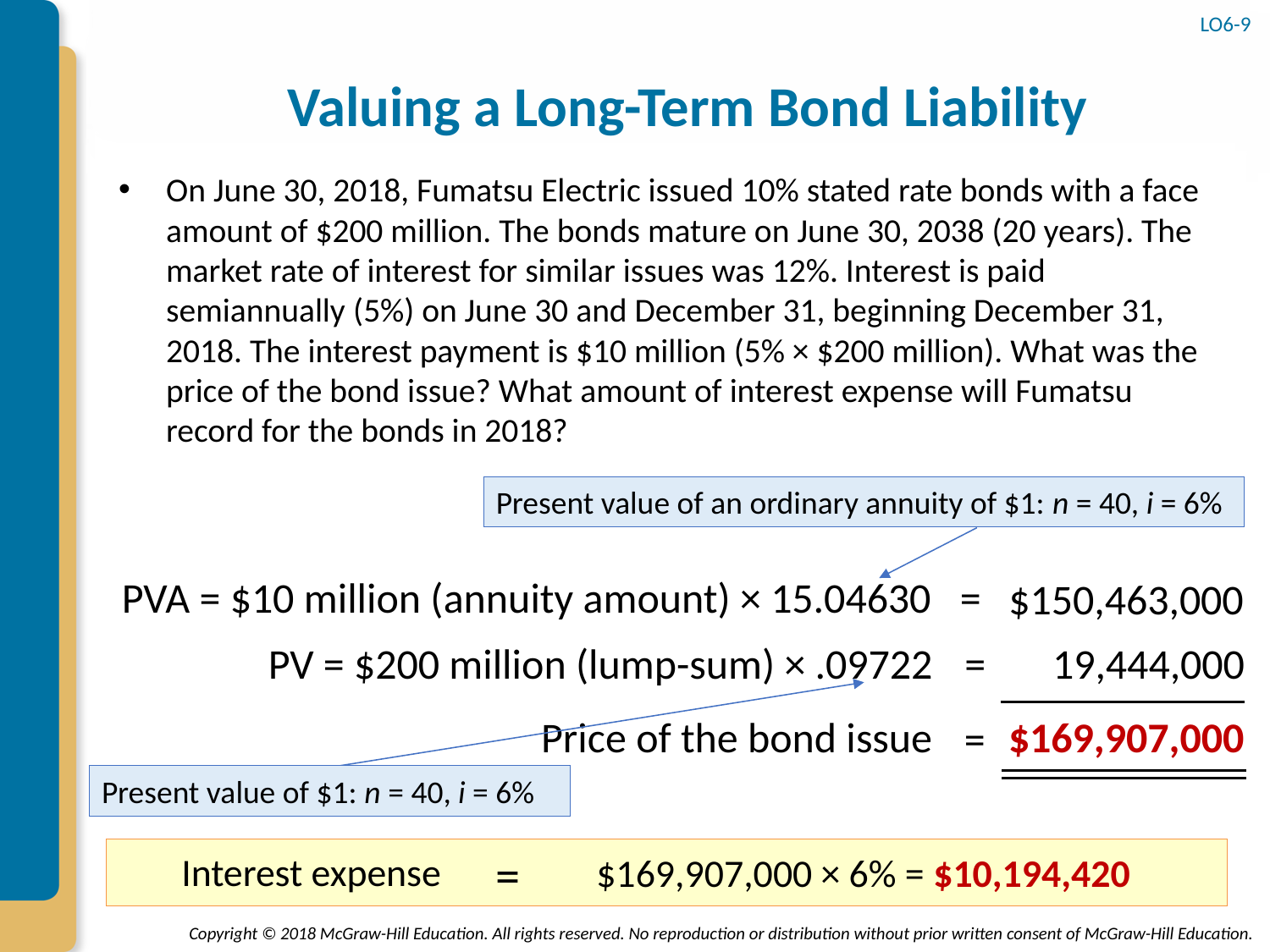

LO6-9
# Valuing a Long-Term Bond Liability
On June 30, 2018, Fumatsu Electric issued 10% stated rate bonds with a face amount of $200 million. The bonds mature on June 30, 2038 (20 years). The market rate of interest for similar issues was 12%. Interest is paid semiannually (5%) on June 30 and December 31, beginning December 31, 2018. The interest payment is $10 million (5% × $200 million). What was the price of the bond issue? What amount of interest expense will Fumatsu record for the bonds in 2018?

Present value of an ordinary annuity of $1: n = 40, i = 6%
=
PVA = $10 million (annuity amount) × 15.04630
$150,463,000
=
19,444,000
PV = $200 million (lump-sum) × .09722
$169,907,000
Price of the bond issue
=
Present value of $1: n = 40, i = 6%

Interest expense
$169,907,000 × 6% = $10,194,420
=